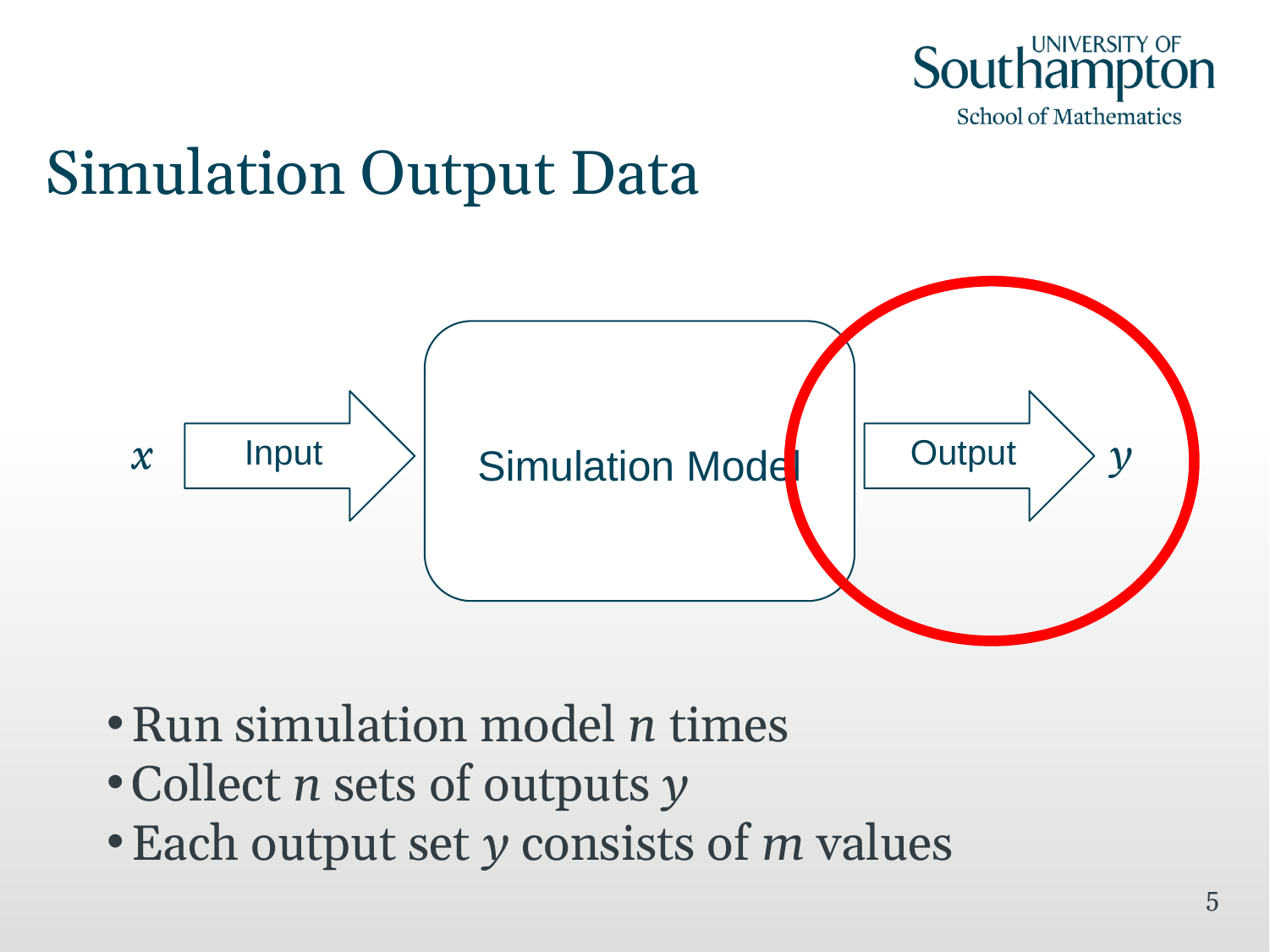

# Simulation Output Data

Simulation Model
Input
Output
x
y
Run simulation model n times
Collect n sets of outputs y
Each output set y consists of m values
5